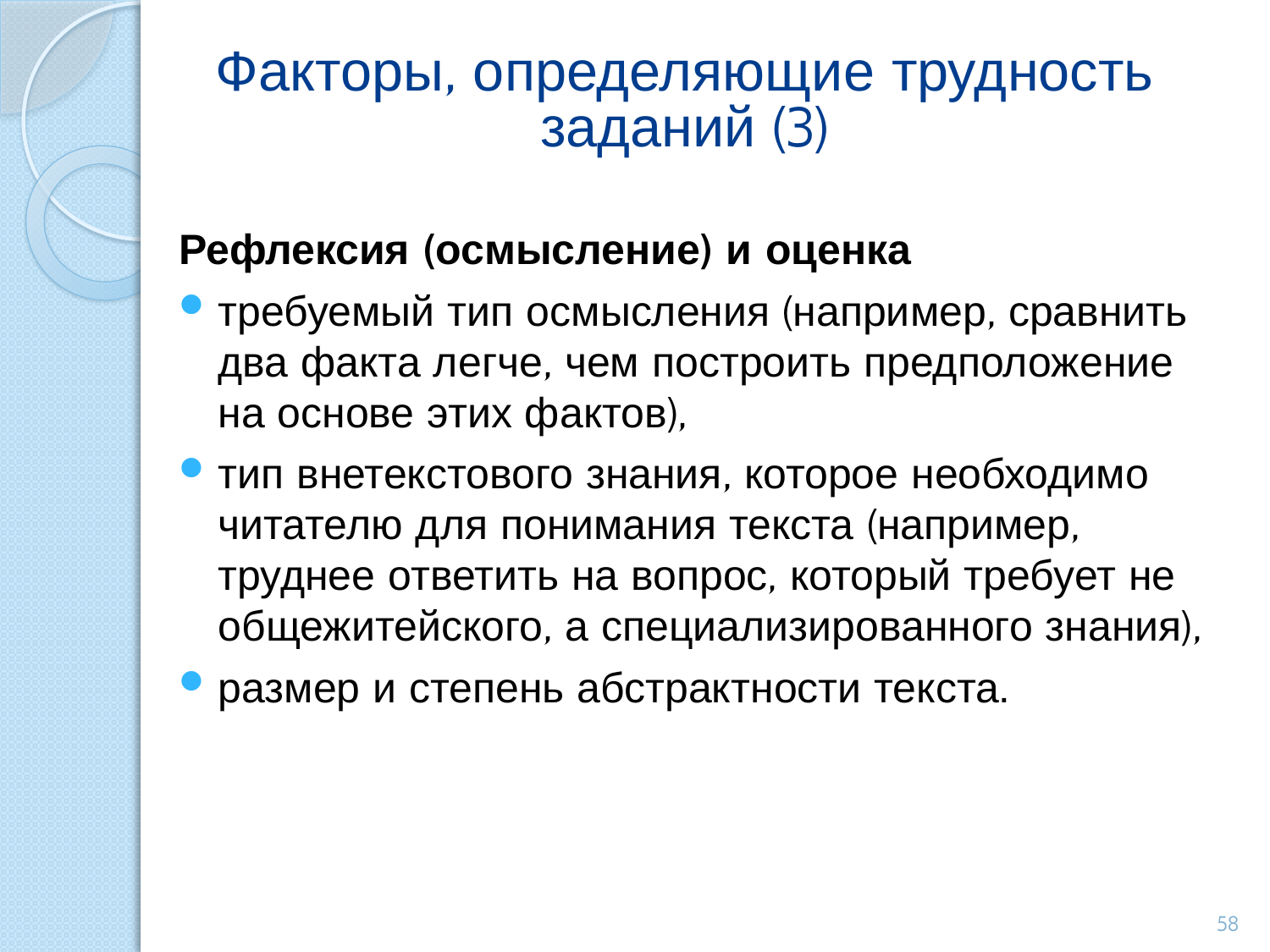

# Факторы, определяющие трудность заданий (3)
Рефлексия (осмысление) и оценка
требуемый тип осмысления (например, сравнить два факта легче, чем построить предположение на основе этих фактов),
тип внетекстового знания, которое необходимо читателю для понимания текста (например, труднее ответить на вопрос, который требует не общежитейского, а специализированного знания),
размер и степень абстрактности текста.
58